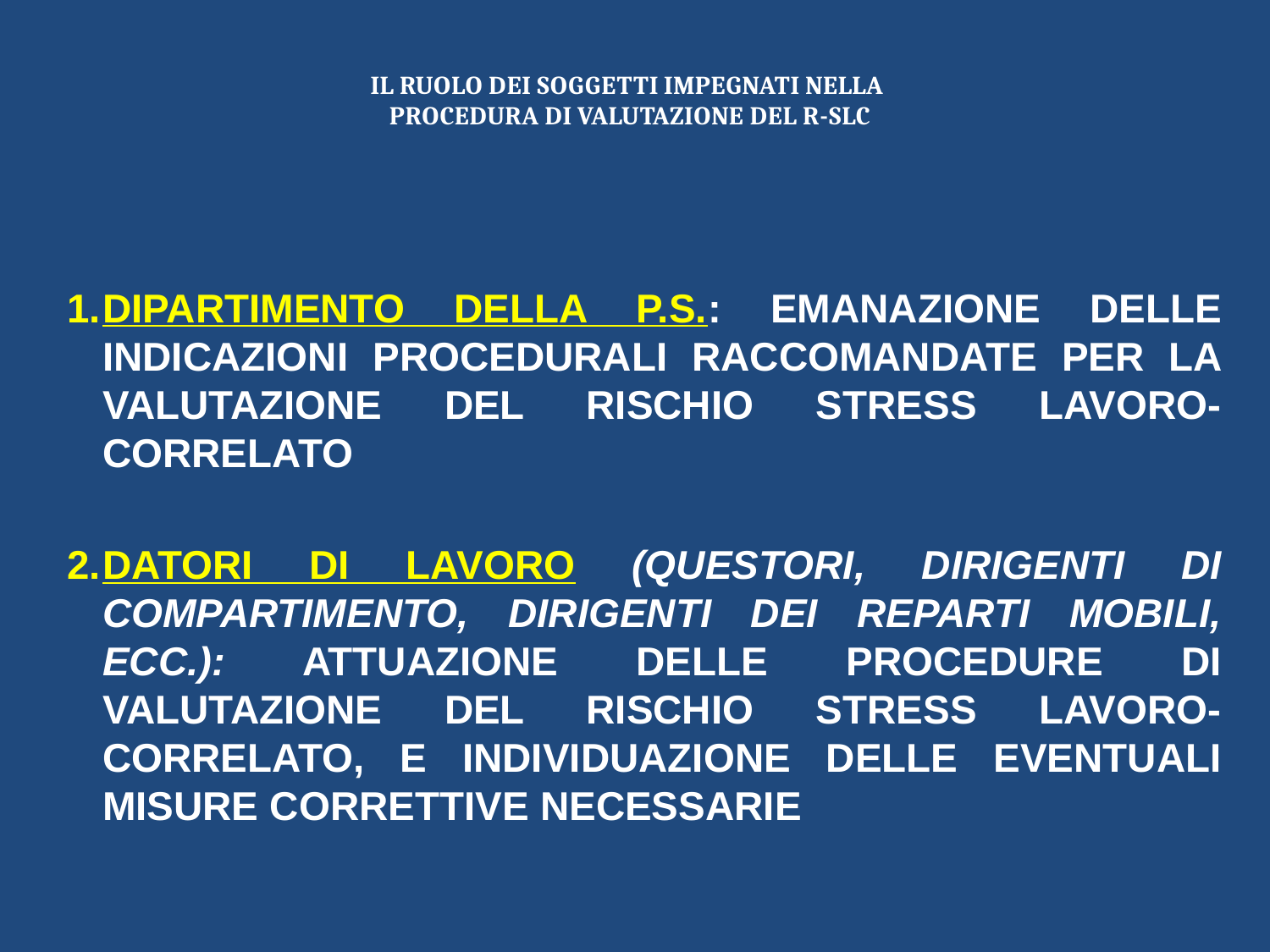

# IL RUOLO DEI SOGGETTI IMPEGNATI NELLA PROCEDURA DI VALUTAZIONE DEL R-SLC
DIPARTIMENTO DELLA P.S.: EMANAZIONE DELLE INDICAZIONI PROCEDURALI RACCOMANDATE PER LA VALUTAZIONE DEL RISCHIO STRESS LAVORO-CORRELATO

DATORI DI LAVORO (QUESTORI, DIRIGENTI DI COMPARTIMENTO, DIRIGENTI DEI REPARTI MOBILI, ECC.): ATTUAZIONE DELLE PROCEDURE DI VALUTAZIONE DEL RISCHIO STRESS LAVORO-CORRELATO, E INDIVIDUAZIONE DELLE EVENTUALI MISURE CORRETTIVE NECESSARIE